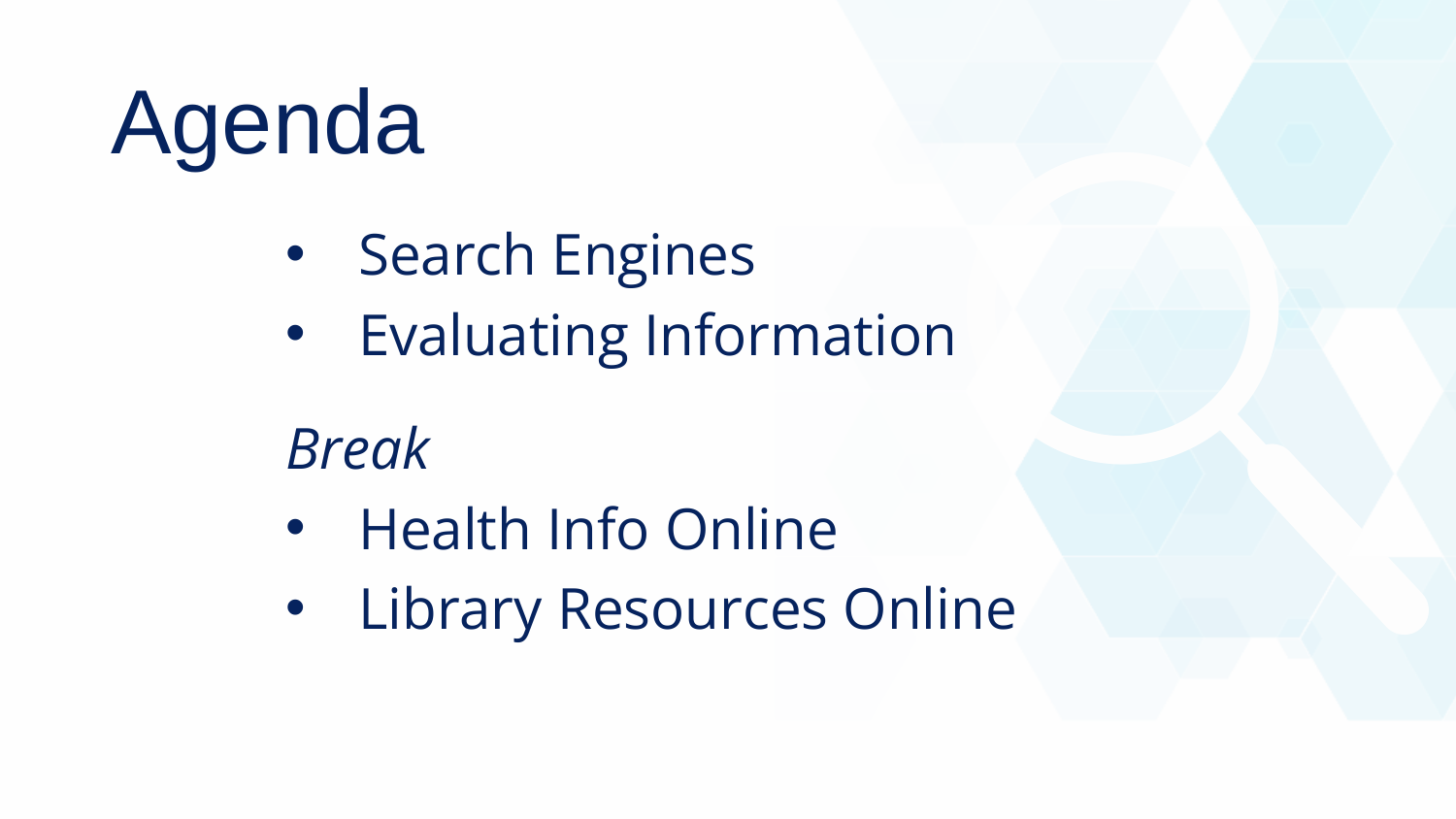

Agenda
Search Engines
Evaluating Information
Break
Health Info Online
Library Resources Online